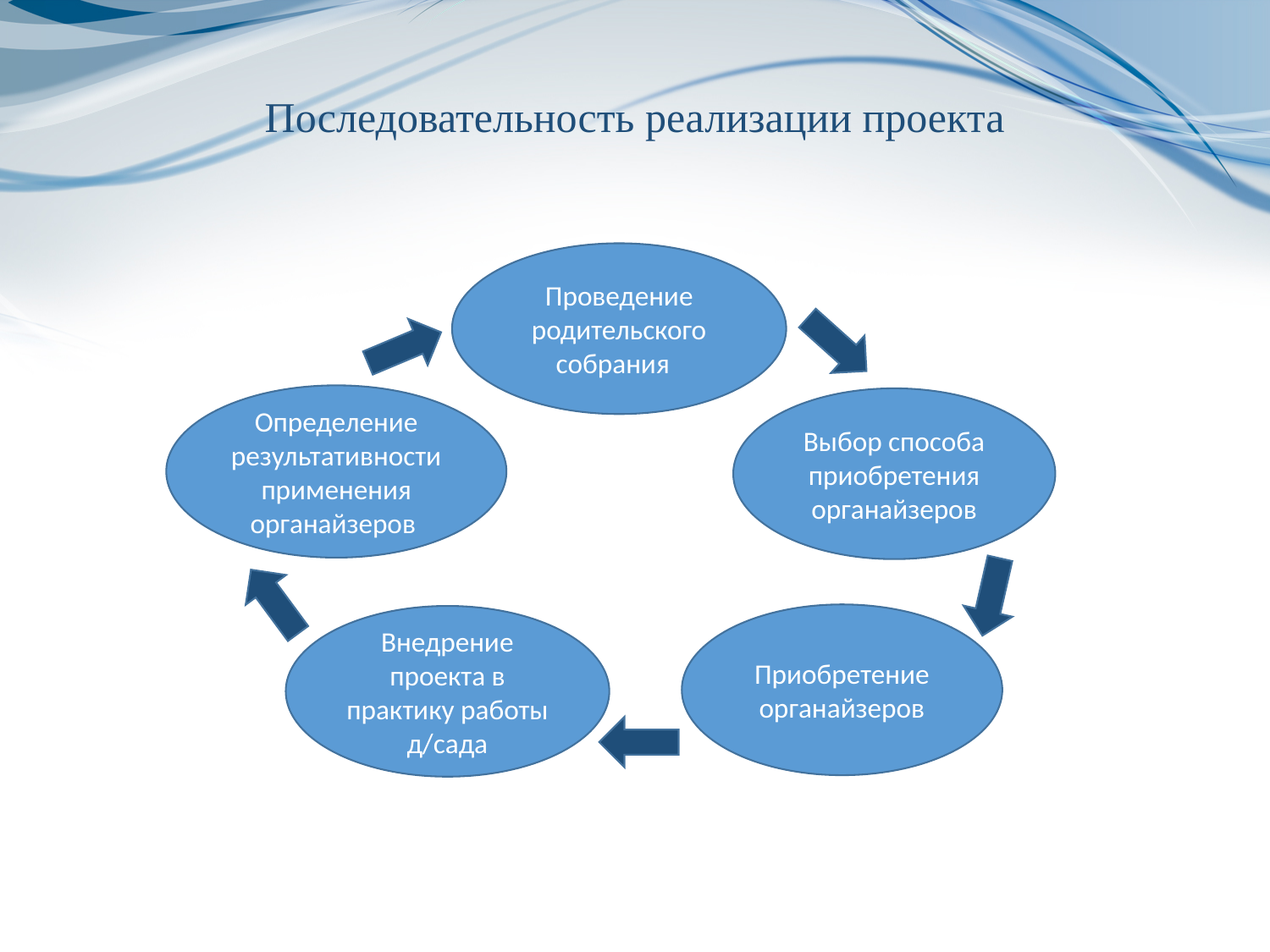

Последовательность реализации проекта
Проведение родительского собрания

Определение результативности применения органайзеров
Выбор способа приобретения органайзеров

Приобретение органайзеров
Внедрение проекта в практику работы д/сада